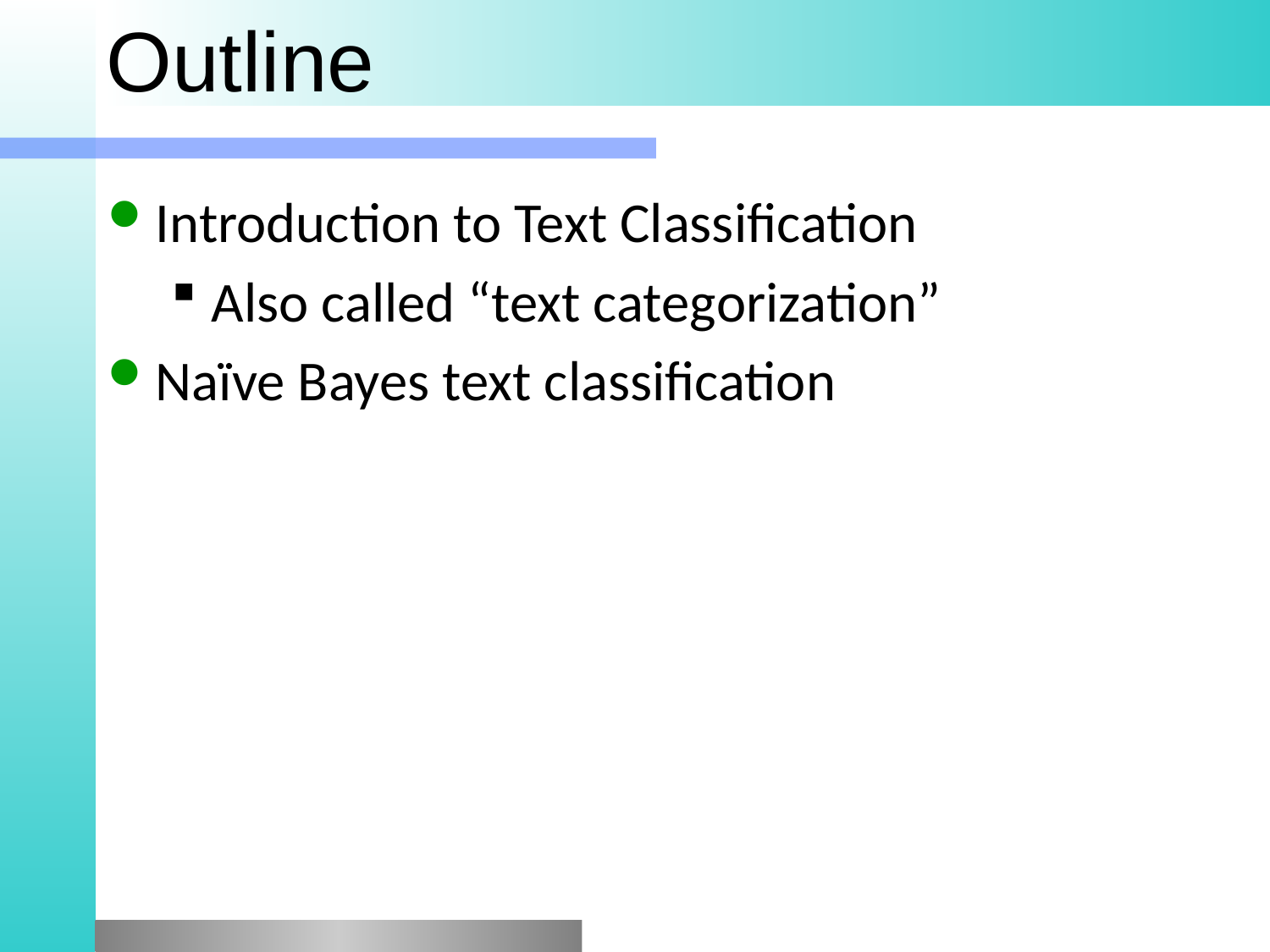

# Outline
Introduction to Text Classification
Also called “text categorization”
Naïve Bayes text classification